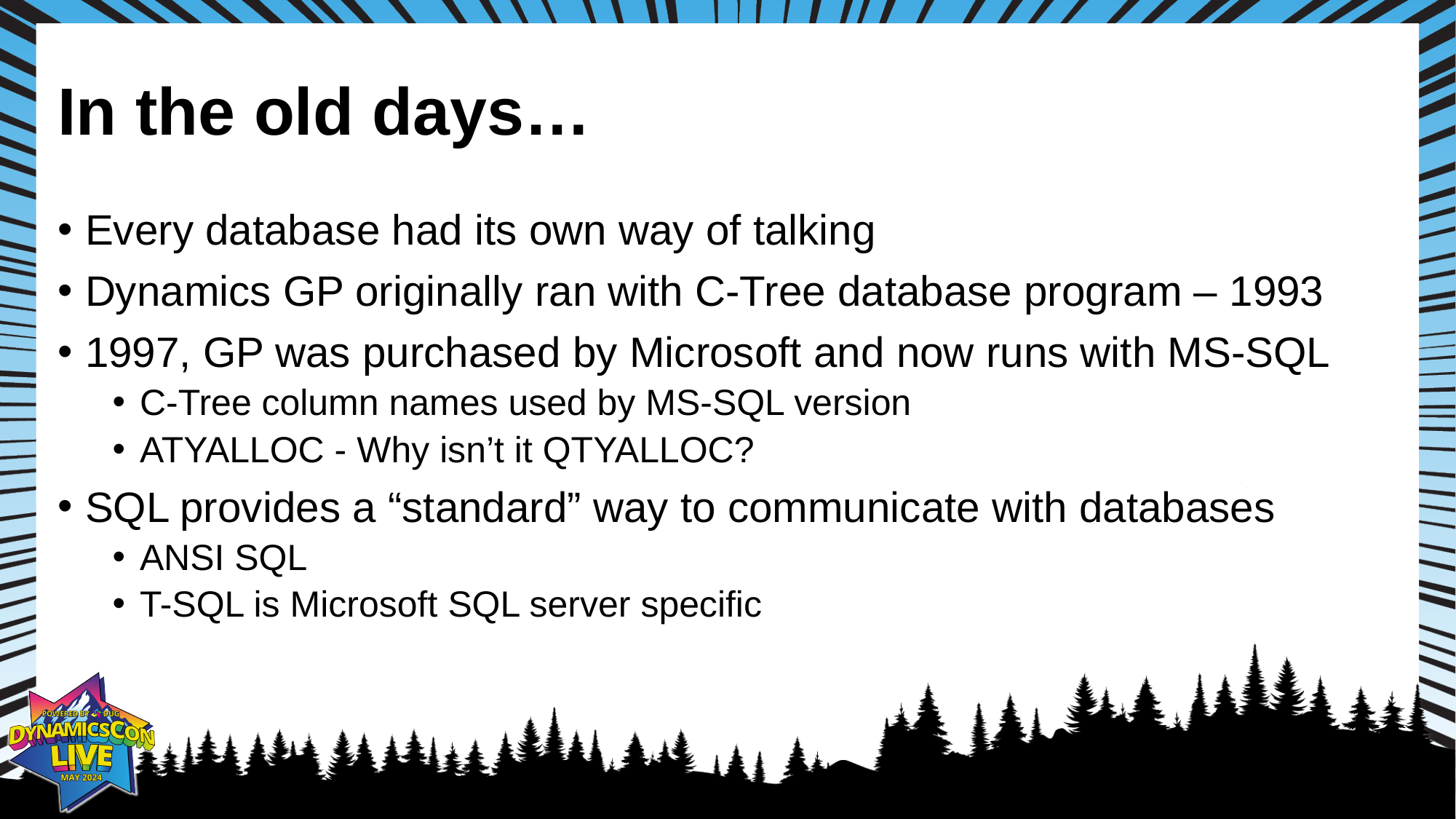

# In the old days…
Every database had its own way of talking
Dynamics GP originally ran with C-Tree database program – 1993
1997, GP was purchased by Microsoft and now runs with MS-SQL
C-Tree column names used by MS-SQL version
ATYALLOC - Why isn’t it QTYALLOC?
SQL provides a “standard” way to communicate with databases
ANSI SQL
T-SQL is Microsoft SQL server specific